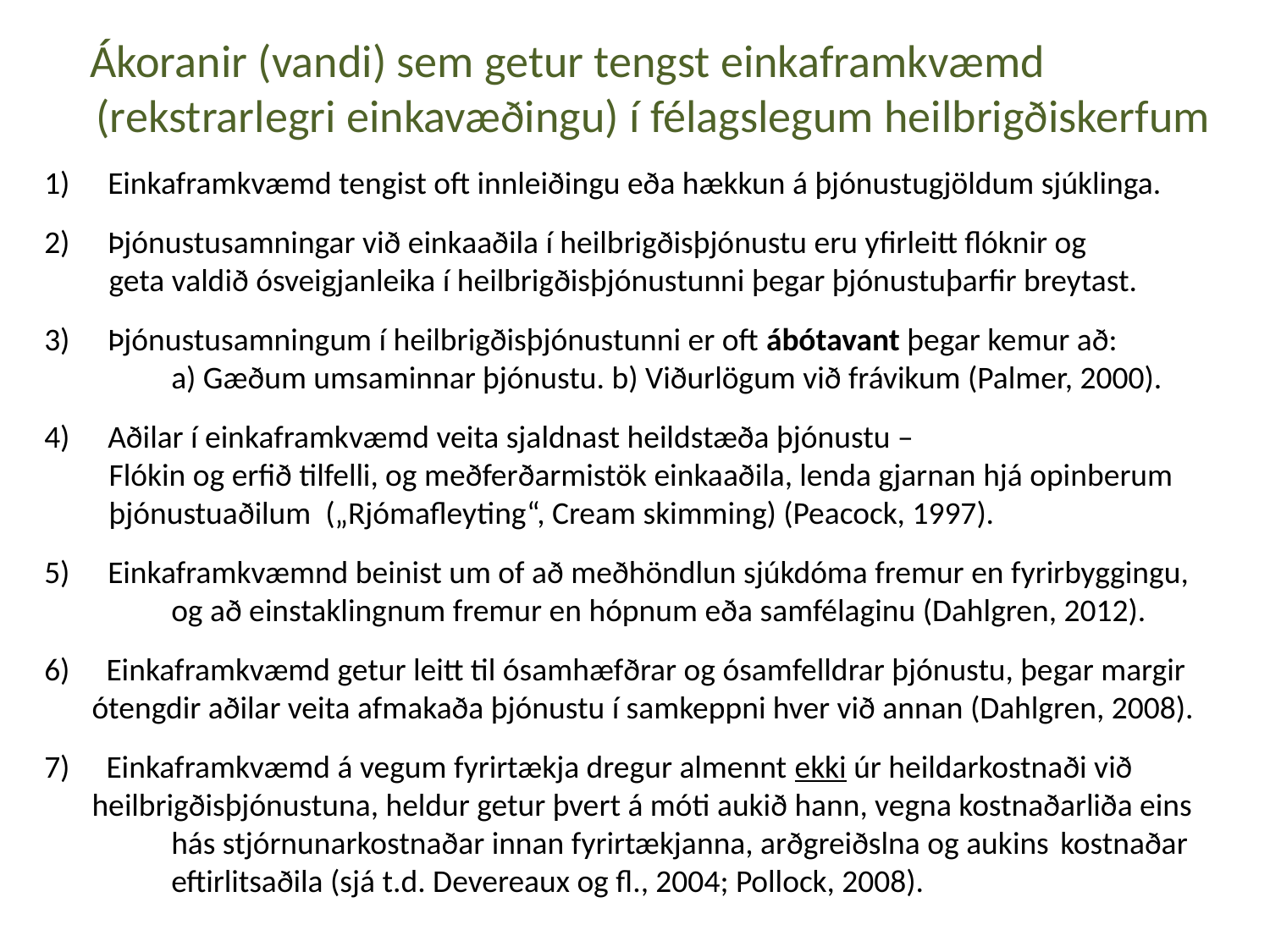

Ákoranir (vandi) sem getur tengst einkaframkvæmd
     (rekstrarlegri einkavæðingu) í félagslegum heilbrigðiskerfum

Einkaframkvæmd tengist oft innleiðingu eða hækkun á þjónustugjöldum sjúklinga.

Þjónustusamningar við einkaaðila í heilbrigðisþjónustu eru yfirleitt flóknir og
         geta valdið ósveigjanleika í heilbrigðisþjónustunni þegar þjónustuþarfir breytast.

Þjónustusamningum í heilbrigðisþjónustunni er oft ábótavant þegar kemur að:
	a) Gæðum umsaminnar þjónustu. b) Viðurlögum við frávikum (Palmer, 2000).

Aðilar í einkaframkvæmd veita sjaldnast heildstæða þjónustu –
         Flókin og erfið tilfelli, og meðferðarmistök einkaaðila, lenda gjarnan hjá opinberum
         þjónustuaðilum  („Rjómafleyting“, Cream skimming) (Peacock, 1997).

Einkaframkvæmnd beinist um of að meðhöndlun sjúkdóma fremur en fyrirbyggingu,
	og að einstaklingnum fremur en hópnum eða samfélaginu (Dahlgren, 2012).

  Einkaframkvæmd getur leitt til ósamhæfðrar og ósamfelldrar þjónustu, þegar margir 	ótengdir aðilar veita afmakaða þjónustu í samkeppni hver við annan (Dahlgren, 2008).

  Einkaframkvæmd á vegum fyrirtækja dregur almennt ekki úr heildarkostnaði við 	heilbrigðisþjónustuna, heldur getur þvert á móti aukið hann, vegna kostnaðarliða eins
	hás stjórnunarkostnaðar innan fyrirtækjanna, arðgreiðslna og aukins 	kostnaðar 	eftirlitsaðila (sjá t.d. Devereaux og fl., 2004; Pollock, 2008).